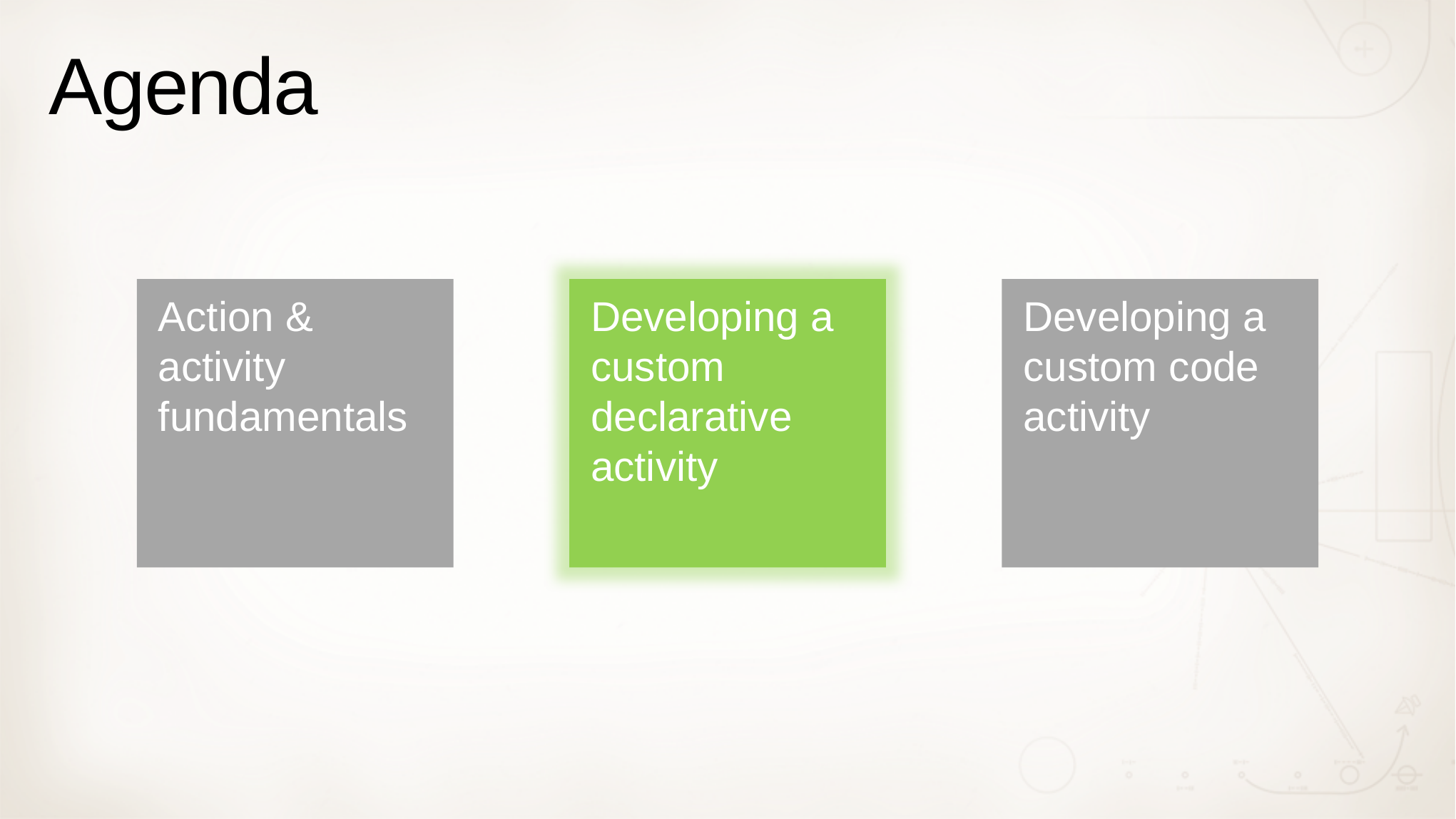

# Agenda
Action & activity fundamentals
Developing a custom declarative activity
Developing a custom code activity